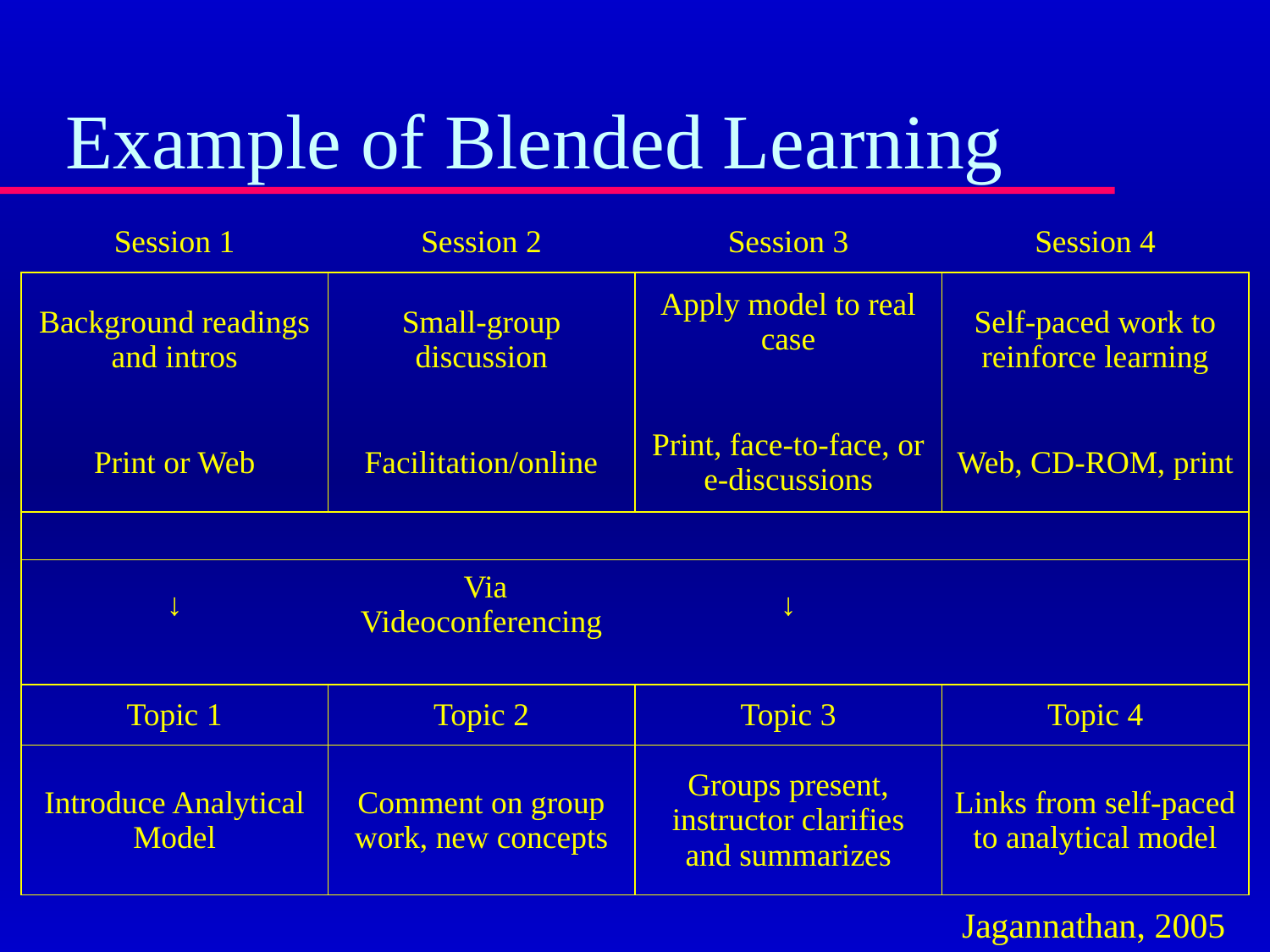

# Example of Blended Learning
| Session 1 | Session 2 | Session 3 | Session 4 |
| --- | --- | --- | --- |
| Background readings and intros Print or Web | Small-group discussion Facilitation/online | Apply model to real case Print, face-to-face, or e-discussions | Self-paced work to reinforce learning Web, CD-ROM, print |
|  |  |  |  |
| ↓ | Via Videoconferencing | ↓ |  |
| Topic 1 | Topic 2 | Topic 3 | Topic 4 |
| Introduce Analytical Model | Comment on group work, new concepts | Groups present, instructor clarifies and summarizes | Links from self-paced to analytical model |
Jagannathan, 2005